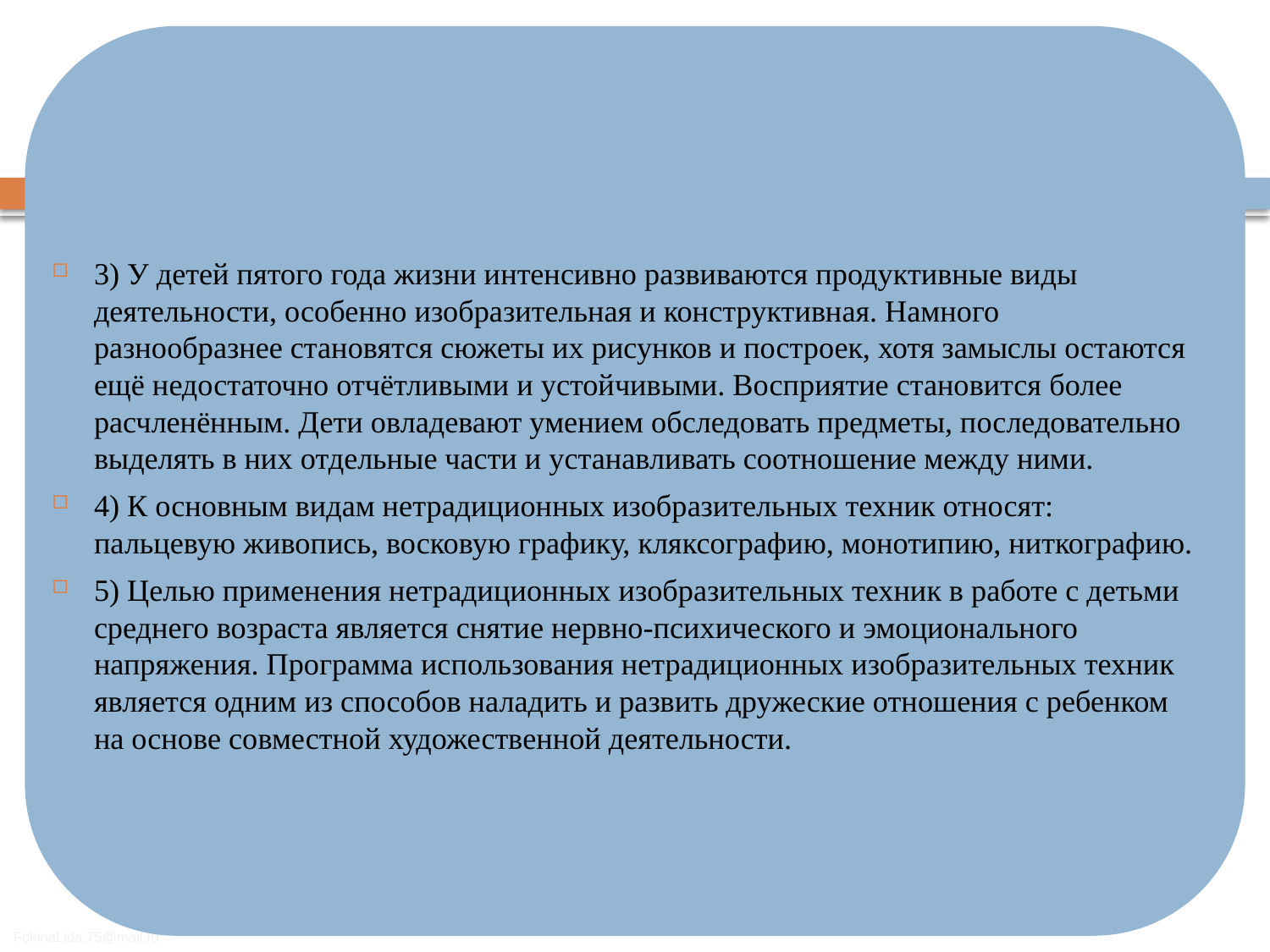

#
3) У детей пятого года жизни интенсивно развиваются продуктивные виды деятельности, особенно изобразительная и конструктивная. Намного разнообразнее становятся сюжеты их рисунков и построек, хотя замыслы остаются ещё недостаточно отчётливыми и устойчивыми. Восприятие становится более расчленённым. Дети овладевают умением обследовать предметы, последовательно выделять в них отдельные части и устанавливать соотношение между ними.
4) К основным видам нетрадиционных изобразительных техник относят: пальцевую живопись, восковую графику, кляксографию, монотипию, ниткографию.
5) Целью применения нетрадиционных изобразительных техник в работе с детьми среднего возраста является снятие нервно-психического и эмоционального напряжения. Программа использования нетрадиционных изобразительных техник является одним из способов наладить и развить дружеские отношения с ребенком на основе совместной художественной деятельности.